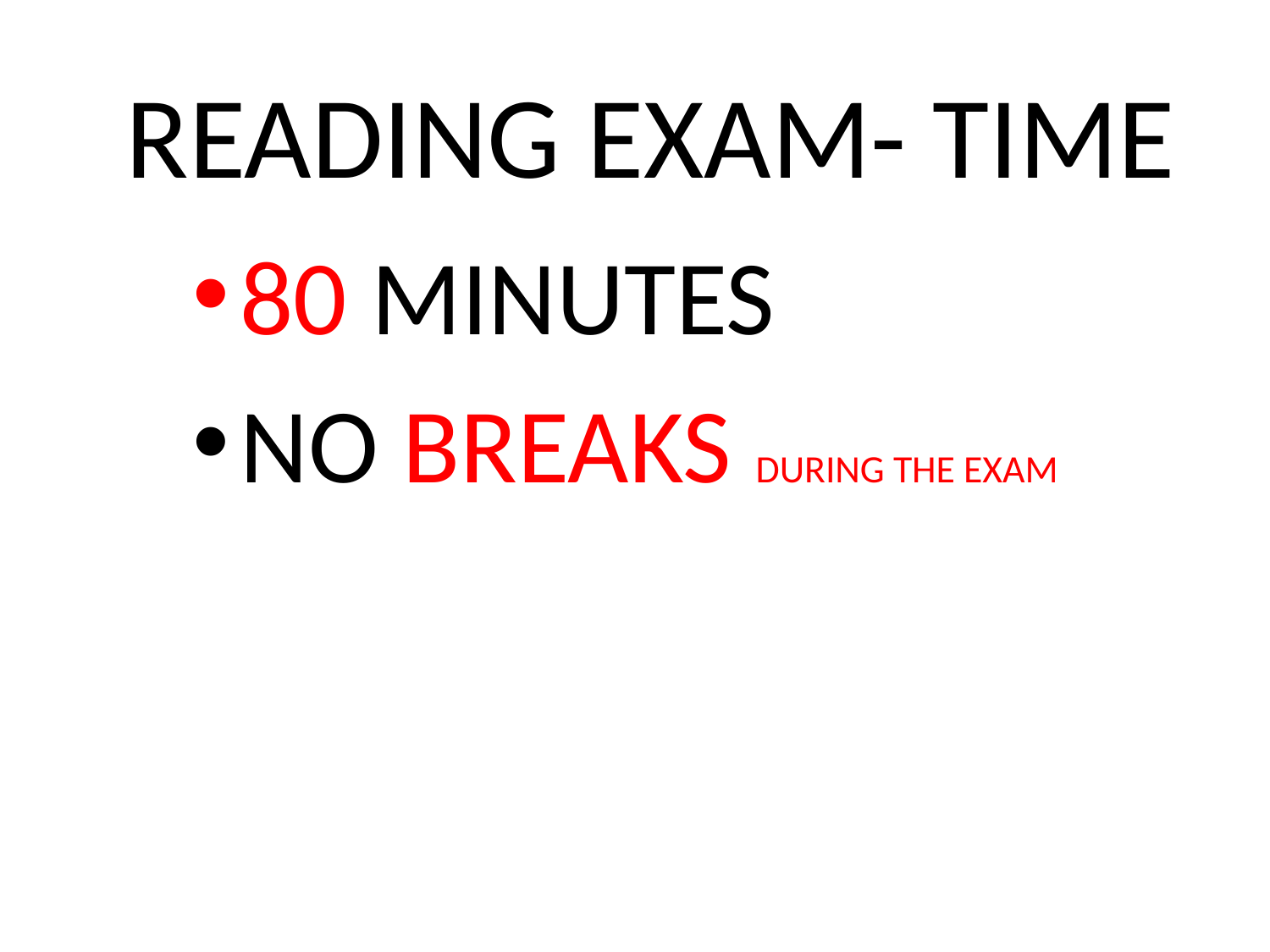

# READING EXAM- TIME
80 MINUTES
NO BREAKS DURING THE EXAM